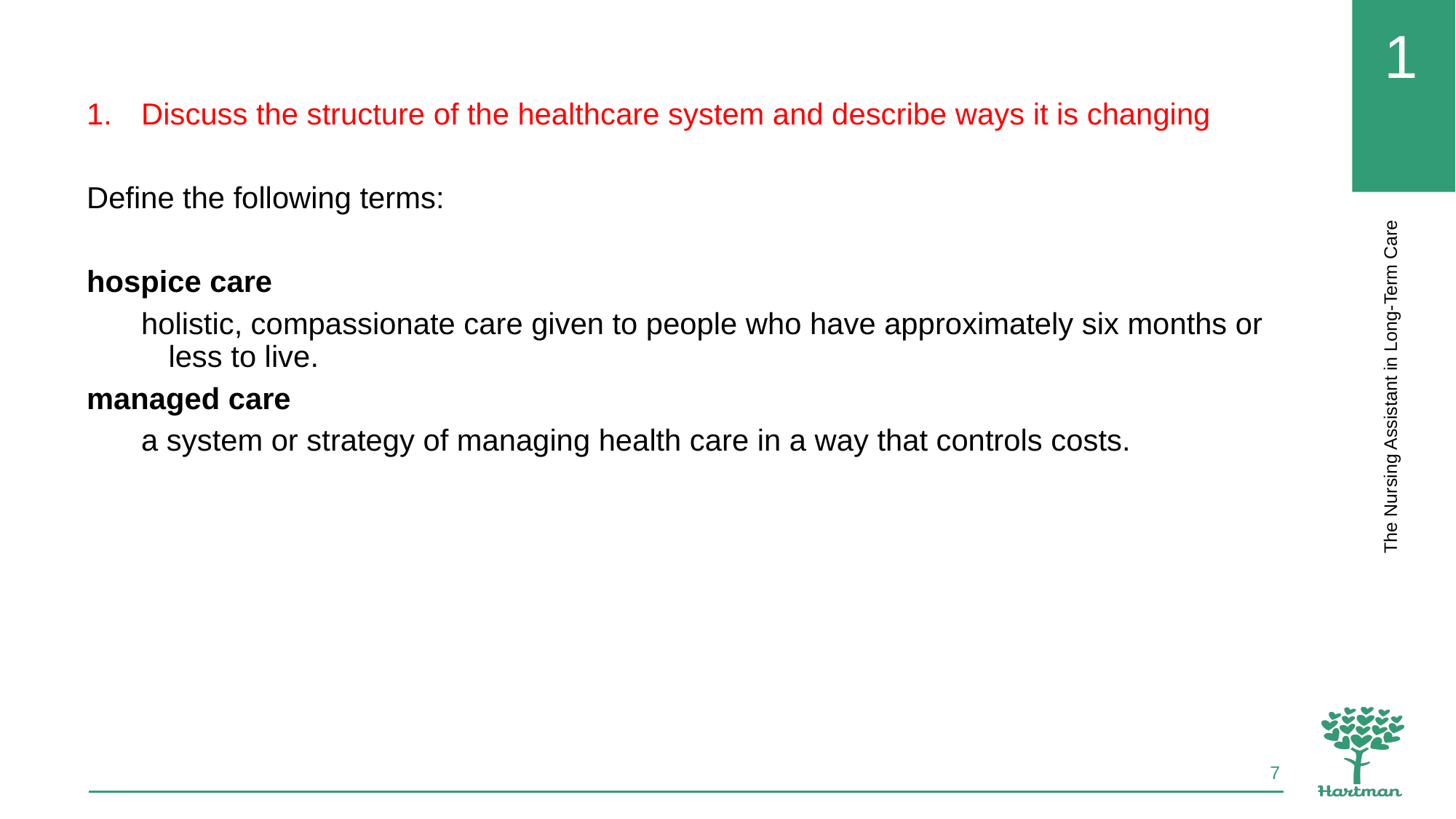

Discuss the structure of the healthcare system and describe ways it is changing

Define the following terms:

hospice care
holistic, compassionate care given to people who have approximately six months or less to live.
managed care
a system or strategy of managing health care in a way that controls costs.

7